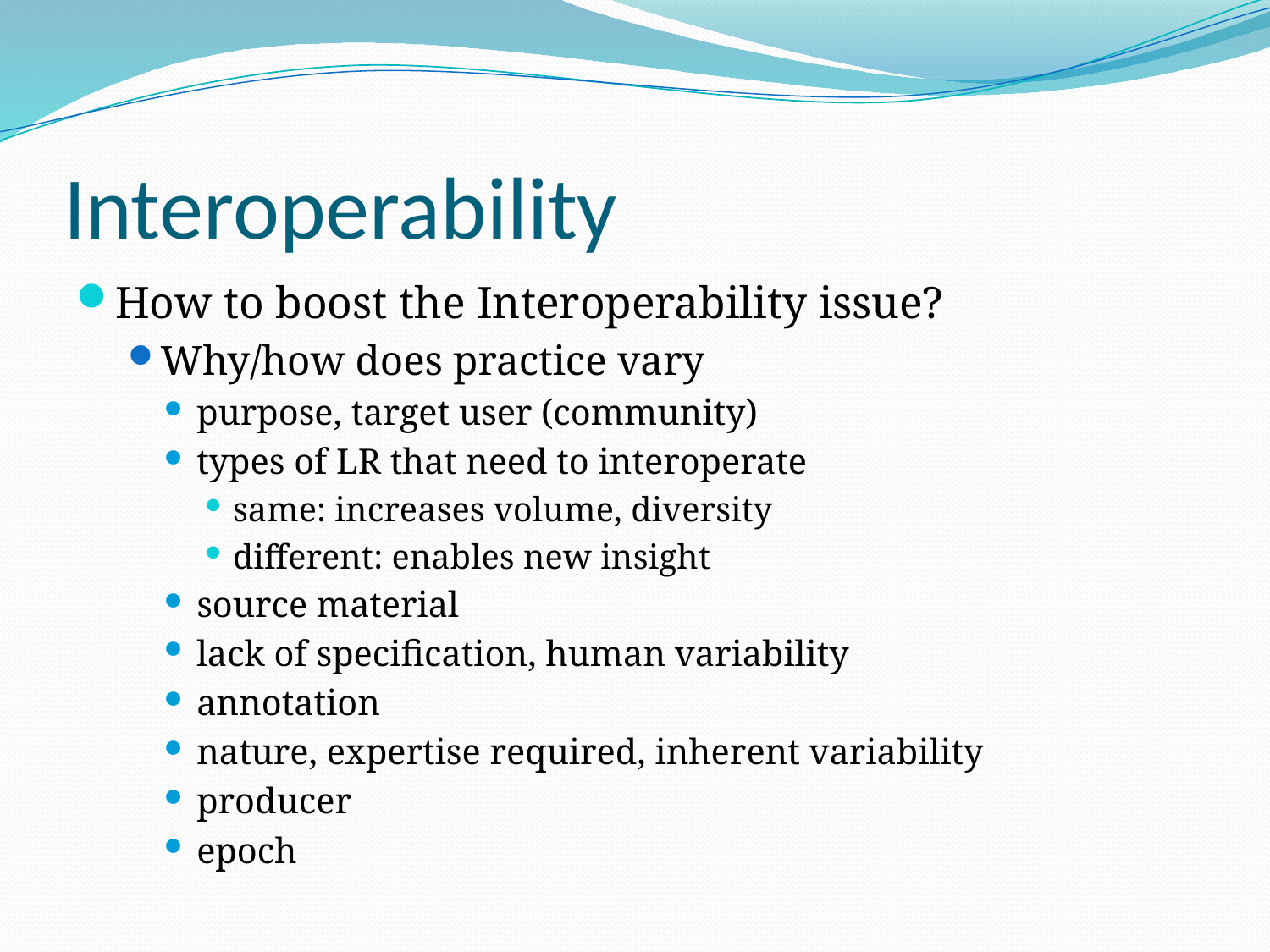

# Interoperability
How to boost the Interoperability issue?
Why/how does practice vary
purpose, target user (community)
types of LR that need to interoperate
same: increases volume, diversity
different: enables new insight
source material
lack of specification, human variability
annotation
nature, expertise required, inherent variability
producer
epoch